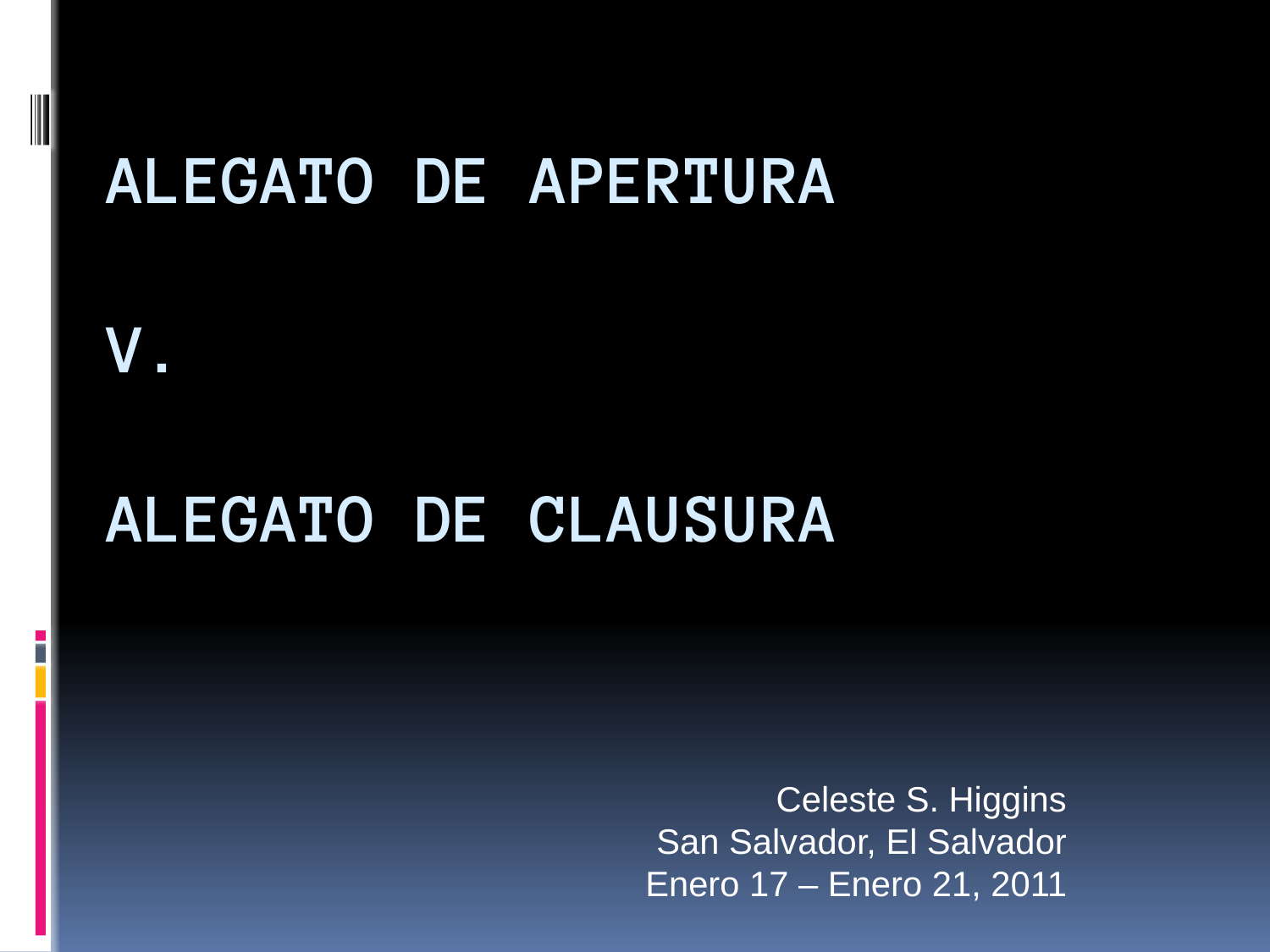

# Alegato de Apertura v. Alegato de Clausura
			Celeste S. Higgins
			San Salvador, El Salvador
			Enero 17 – Enero 21, 2011